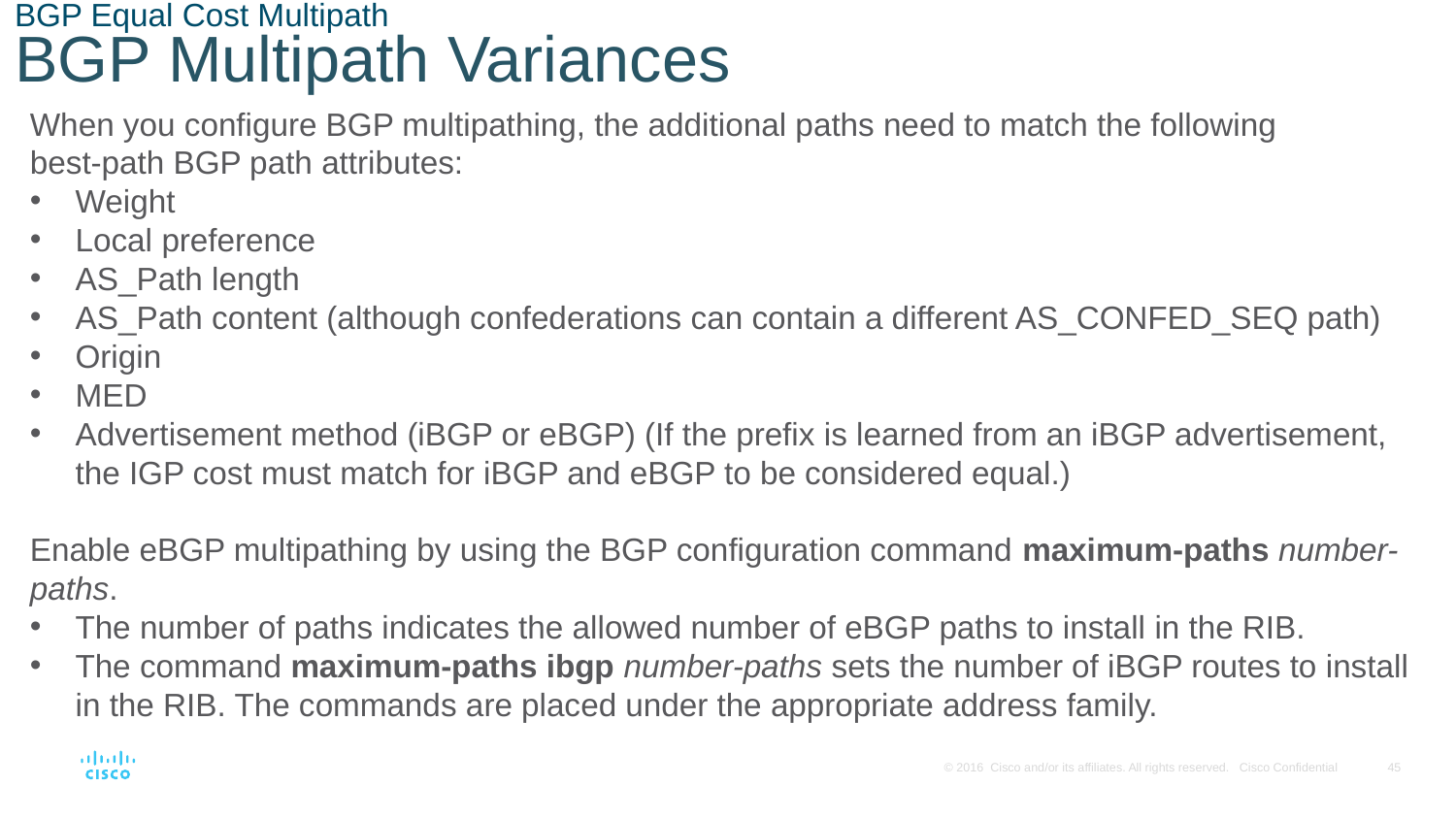

# BGP Equal Cost Multipath BGP Multipath Variances
When you configure BGP multipathing, the additional paths need to match the following
best-path BGP path attributes:
Weight
Local preference
AS_Path length
AS_Path content (although confederations can contain a different AS_CONFED_SEQ path)
Origin
MED
Advertisement method (iBGP or eBGP) (If the prefix is learned from an iBGP advertisement, the IGP cost must match for iBGP and eBGP to be considered equal.)

Enable eBGP multipathing by using the BGP configuration command maximum-paths number-paths.
The number of paths indicates the allowed number of eBGP paths to install in the RIB.
The command maximum-paths ibgp number-paths sets the number of iBGP routes to install in the RIB. The commands are placed under the appropriate address family.